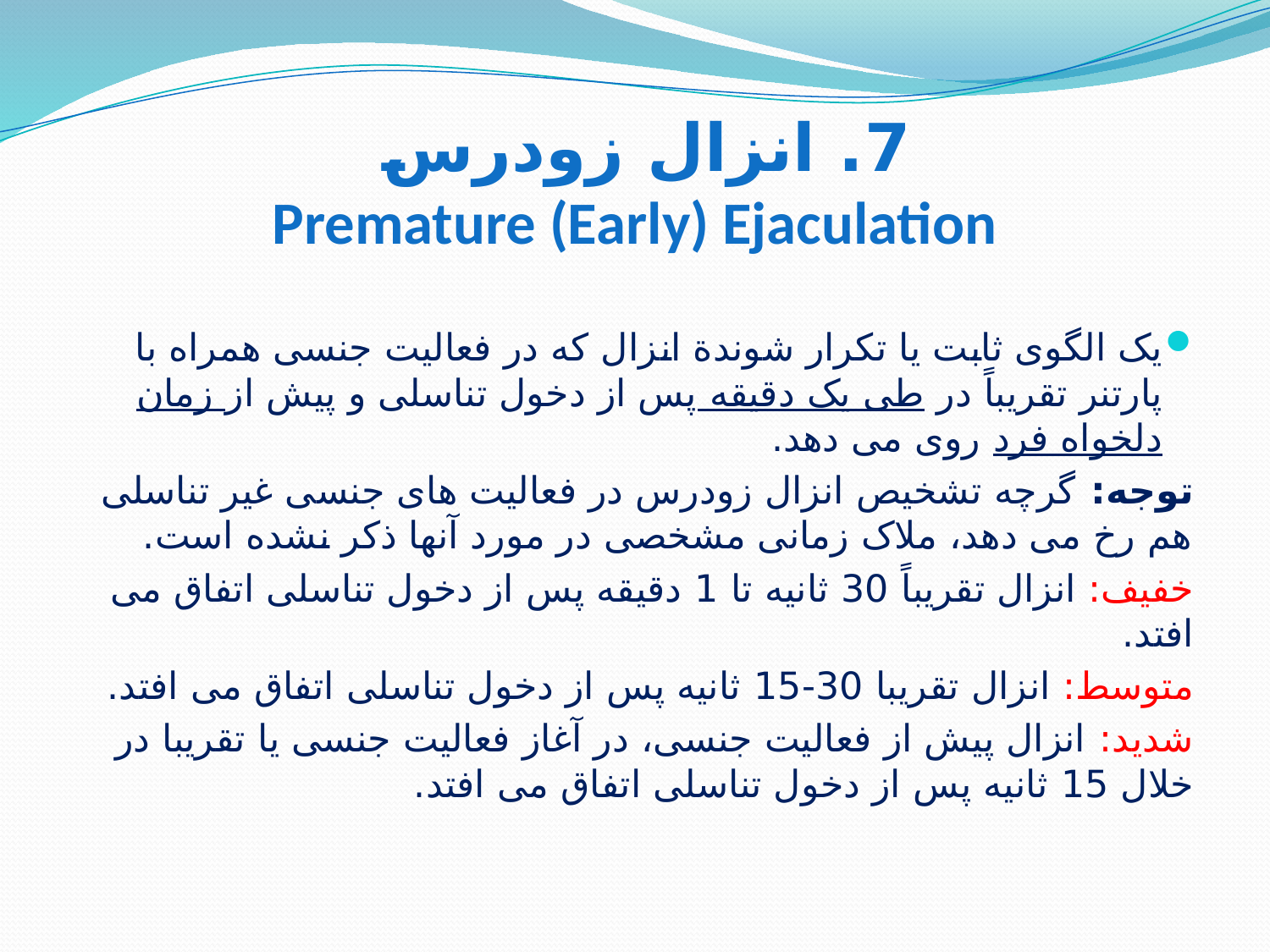

# 7. انزال زودرس Premature (Early) Ejaculation
یک الگوی ثابت یا تکرار شوندة انزال که در فعالیت جنسی همراه با پارتنر تقریباً در طی یک دقیقه پس از دخول تناسلی و پیش از زمان دلخواه فرد روی می دهد.
توجه: گرچه تشخیص انزال زودرس در فعالیت های جنسی غیر تناسلی هم رخ می دهد، ملاک زمانی مشخصی در مورد آنها ذکر نشده است.
خفیف: انزال تقریباً 30 ثانیه تا 1 دقیقه پس از دخول تناسلی اتفاق می افتد.
متوسط: انزال تقریبا 30-15 ثانیه پس از دخول تناسلی اتفاق می افتد.
شدید: انزال پیش از فعالیت جنسی، در آغاز فعالیت جنسی یا تقریبا در خلال 15 ثانیه پس از دخول تناسلی اتفاق می افتد.